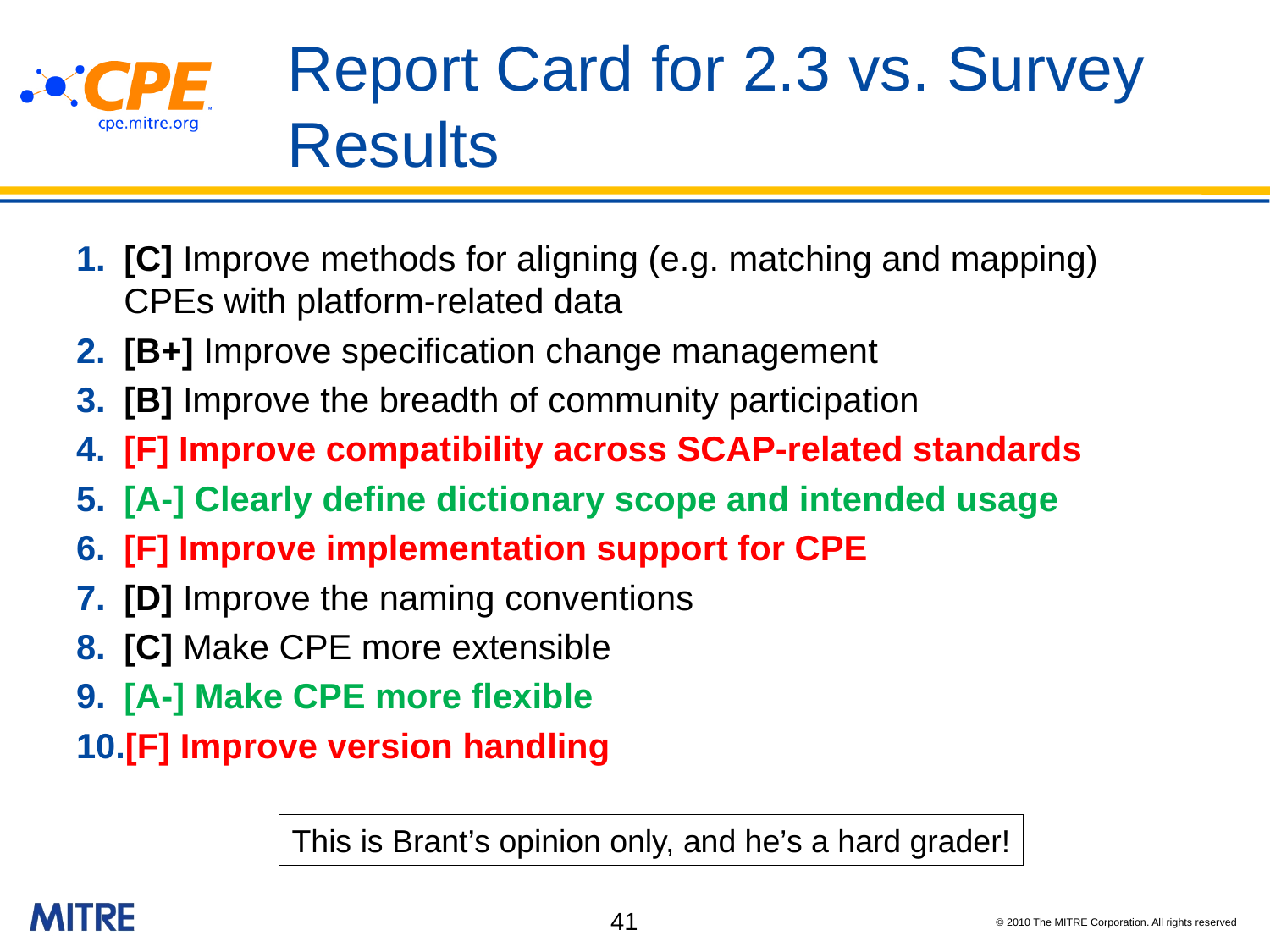

# Report Card for 2.3 vs. Survey Results
[C] Improve methods for aligning (e.g. matching and mapping) CPEs with platform-related data
[B+] Improve specification change management
[B] Improve the breadth of community participation
[F] Improve compatibility across SCAP-related standards
[A-] Clearly define dictionary scope and intended usage
[F] Improve implementation support for CPE
[D] Improve the naming conventions
[C] Make CPE more extensible
[A-] Make CPE more flexible
[F] Improve version handling
This is Brant’s opinion only, and he’s a hard grader!
41